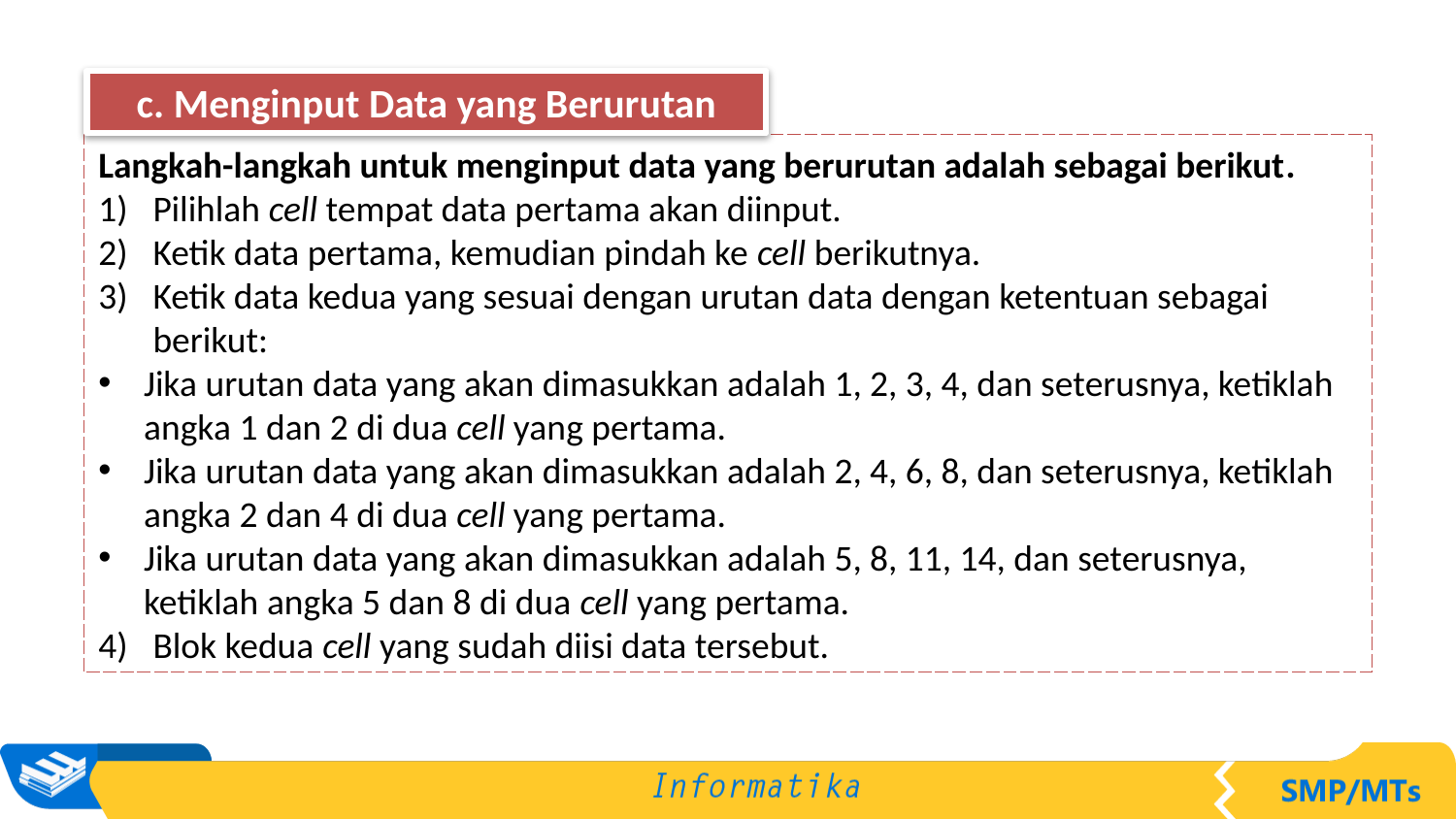

c. Menginput Data yang Berurutan
Langkah-langkah untuk menginput data yang berurutan adalah sebagai berikut.
Pilihlah cell tempat data pertama akan diinput.
Ketik data pertama, kemudian pindah ke cell berikutnya.
Ketik data kedua yang sesuai dengan urutan data dengan ketentuan sebagai berikut:
Jika urutan data yang akan dimasukkan adalah 1, 2, 3, 4, dan seterusnya, ketiklah angka 1 dan 2 di dua cell yang pertama.
Jika urutan data yang akan dimasukkan adalah 2, 4, 6, 8, dan seterusnya, ketiklah angka 2 dan 4 di dua cell yang pertama.
Jika urutan data yang akan dimasukkan adalah 5, 8, 11, 14, dan seterusnya, ketiklah angka 5 dan 8 di dua cell yang pertama.
Blok kedua cell yang sudah diisi data tersebut.